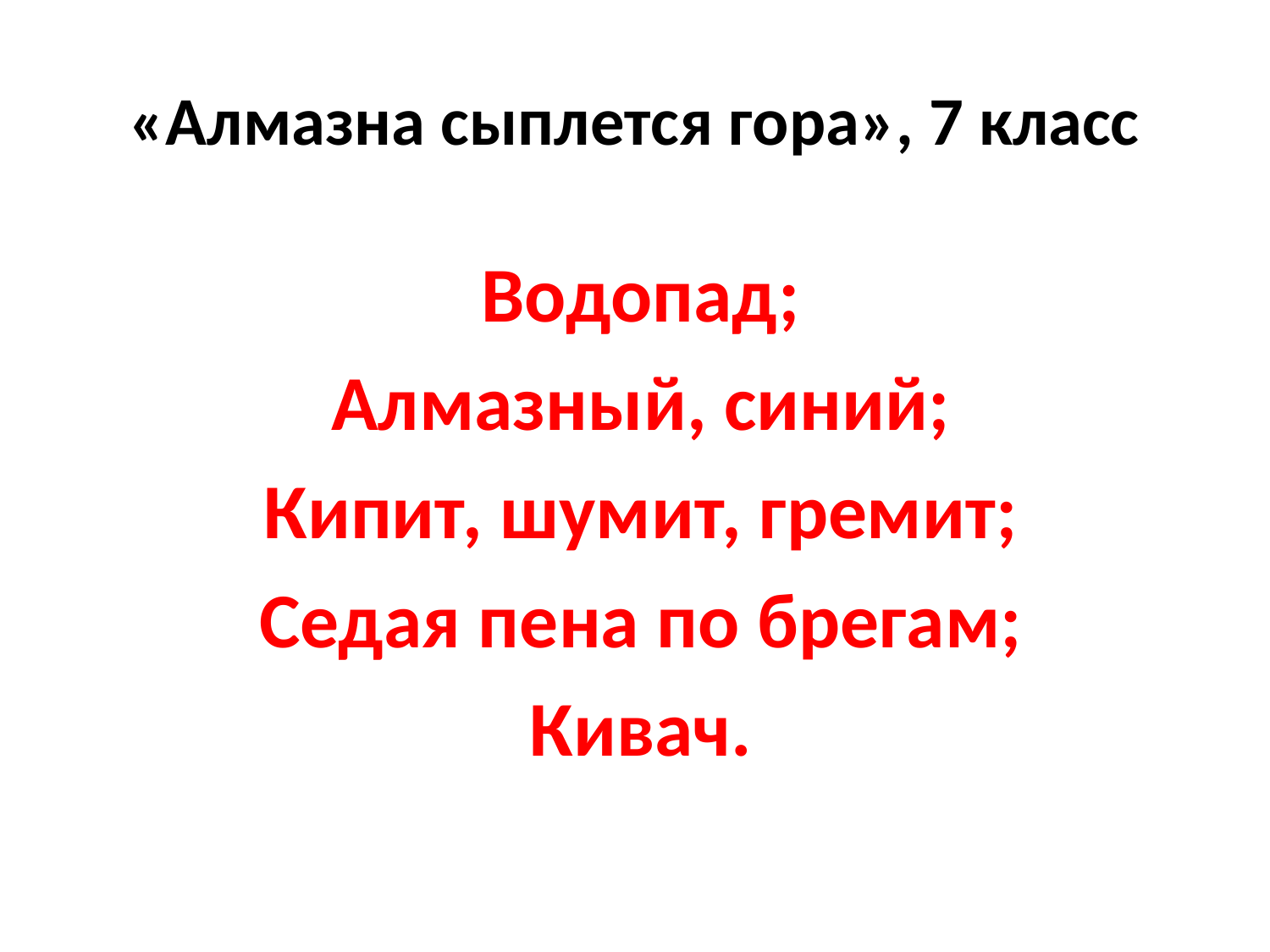

# «Алмазна сыплется гора», 7 класс
Водопад;
Алмазный, синий;
Кипит, шумит, гремит;
Седая пена по брегам;
Кивач.